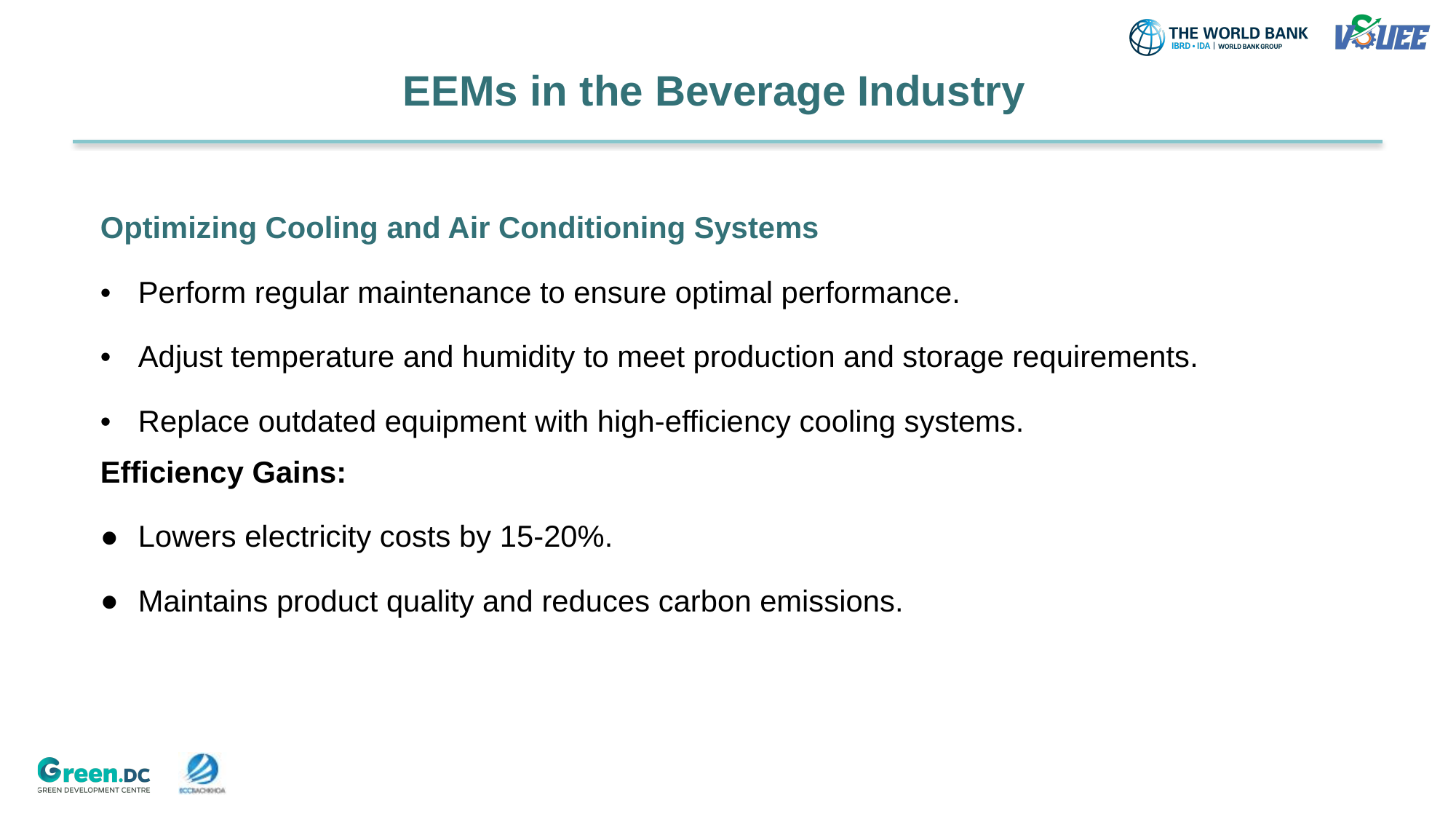

EEMs in the Beverage Industry
Optimizing Cooling and Air Conditioning Systems
Perform regular maintenance to ensure optimal performance.
Adjust temperature and humidity to meet production and storage requirements.
Replace outdated equipment with high-efficiency cooling systems.
Efficiency Gains:
Lowers electricity costs by 15-20%.
Maintains product quality and reduces carbon emissions.